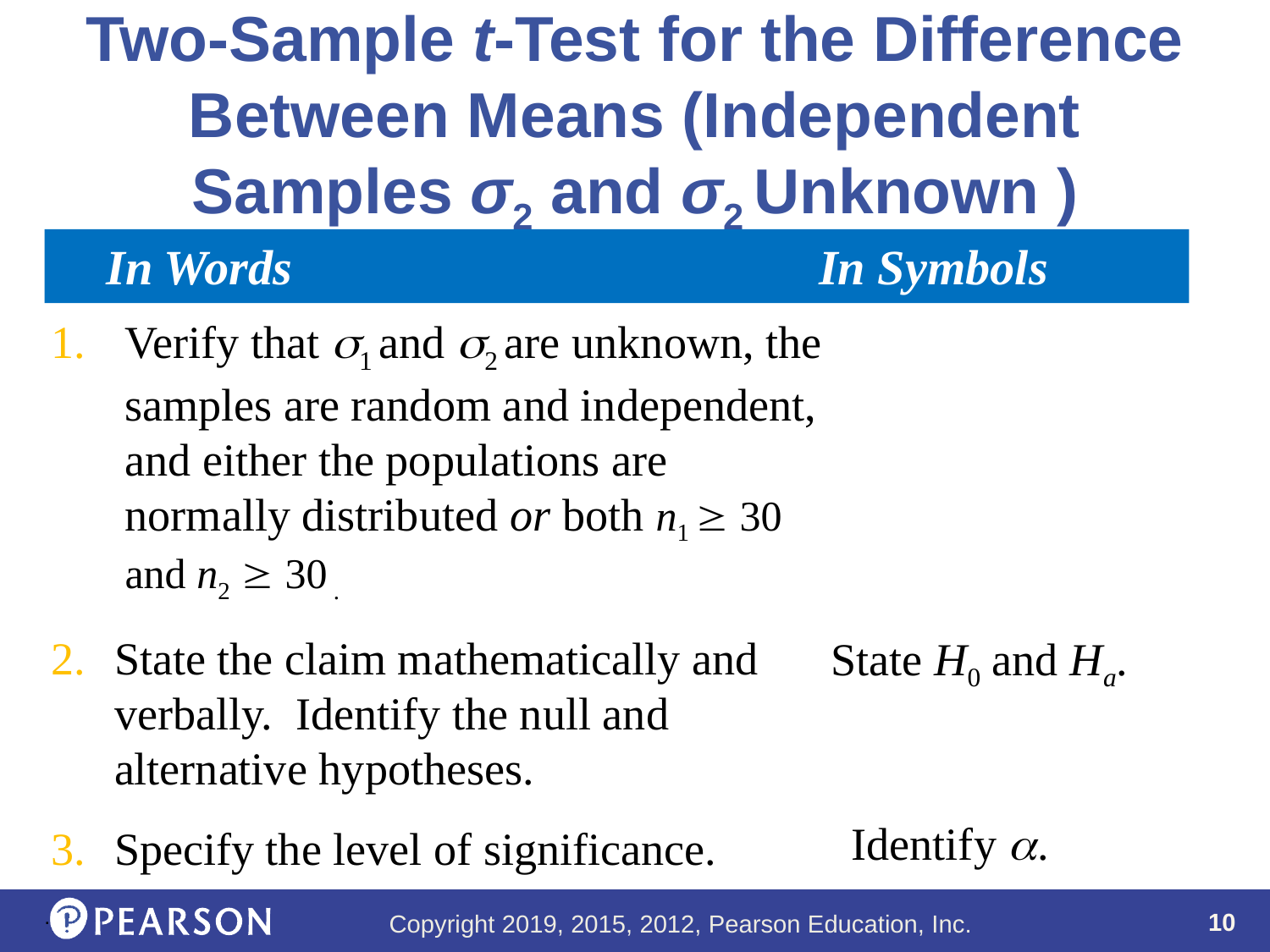

# Two-Sample t-Test for the Difference Between Means (Independent Samples σ2 and σ2 Unknown )

    In Words					In Symbols
Verify that σ1 and σ2 are unknown, the samples are random and independent, and either the populations are normally distributed or both n1 ≥ 30 and n2 ≥ 30 .
State the claim mathematically and verbally.  Identify the null and alternative hypotheses.
Specify the level of significance.
State H0 and Ha.
Identify α.
.